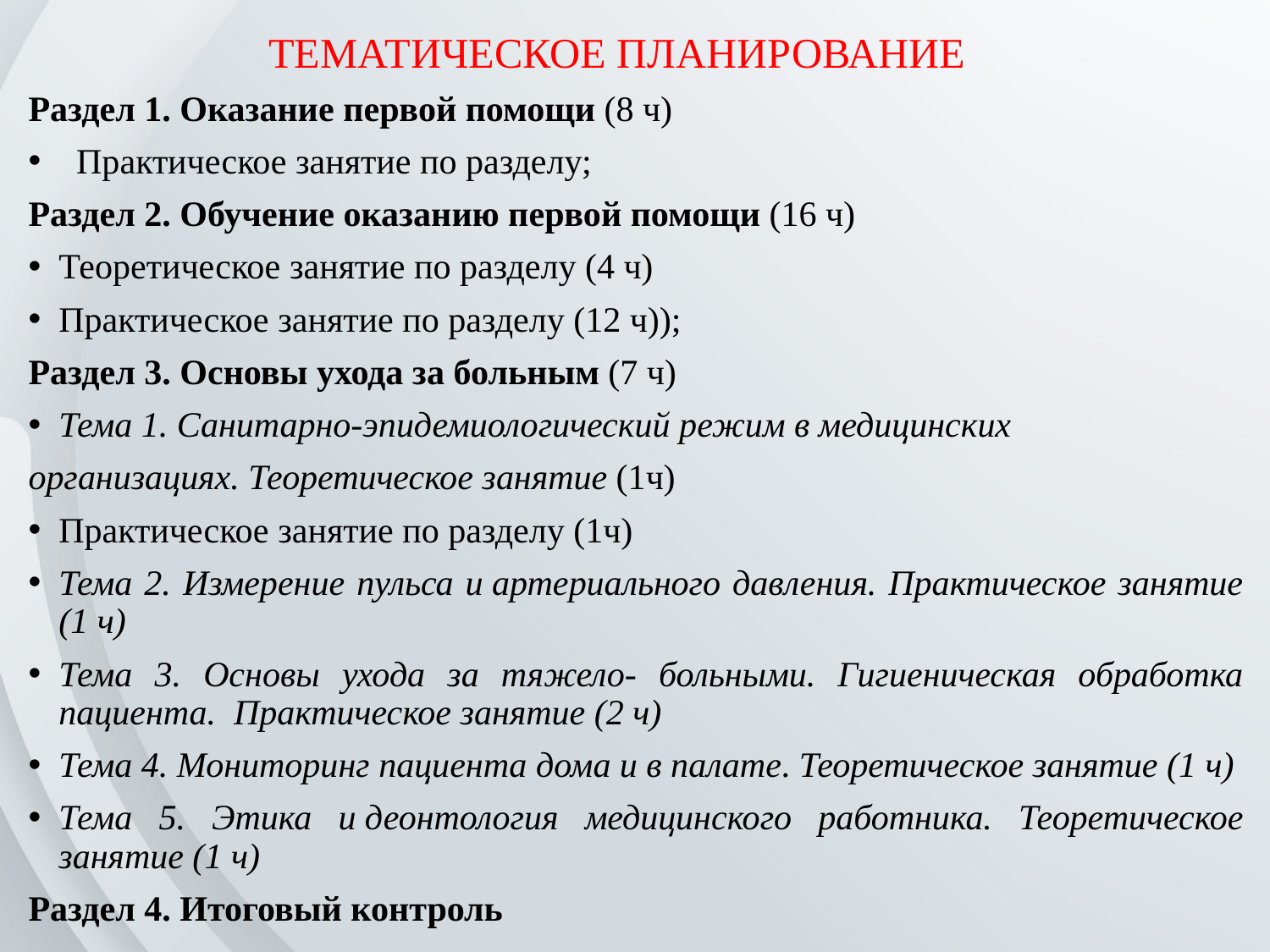

# ТЕМАТИЧЕСКОЕ ПЛАНИРОВАНИЕ
Раздел 1. Оказание первой помощи (8 ч)
  Практическое занятие по разделу;
Раздел 2. Обучение оказанию первой помощи (16 ч)
Теоретическое занятие по разделу (4 ч)
Практическое занятие по разделу (12 ч));
Раздел 3. Основы ухода за больным (7 ч)
Тема 1. Санитарно-эпидемиологический режим в медицинских
организациях. Теоретическое занятие (1ч)
Практическое занятие по разделу (1ч)
Тема 2. Измерение пульса и артериального давления. Практическое занятие (1 ч)
Тема 3. Основы ухода за тяжело- больными. Гигиеническая обработка пациента.  Практическое занятие (2 ч)
Тема 4. Мониторинг пациента дома и в палате. Теоретическое занятие (1 ч)
Тема 5. Этика и деонтология медицинского работника. Теоретическое занятие (1 ч)
Раздел 4. Итоговый контроль